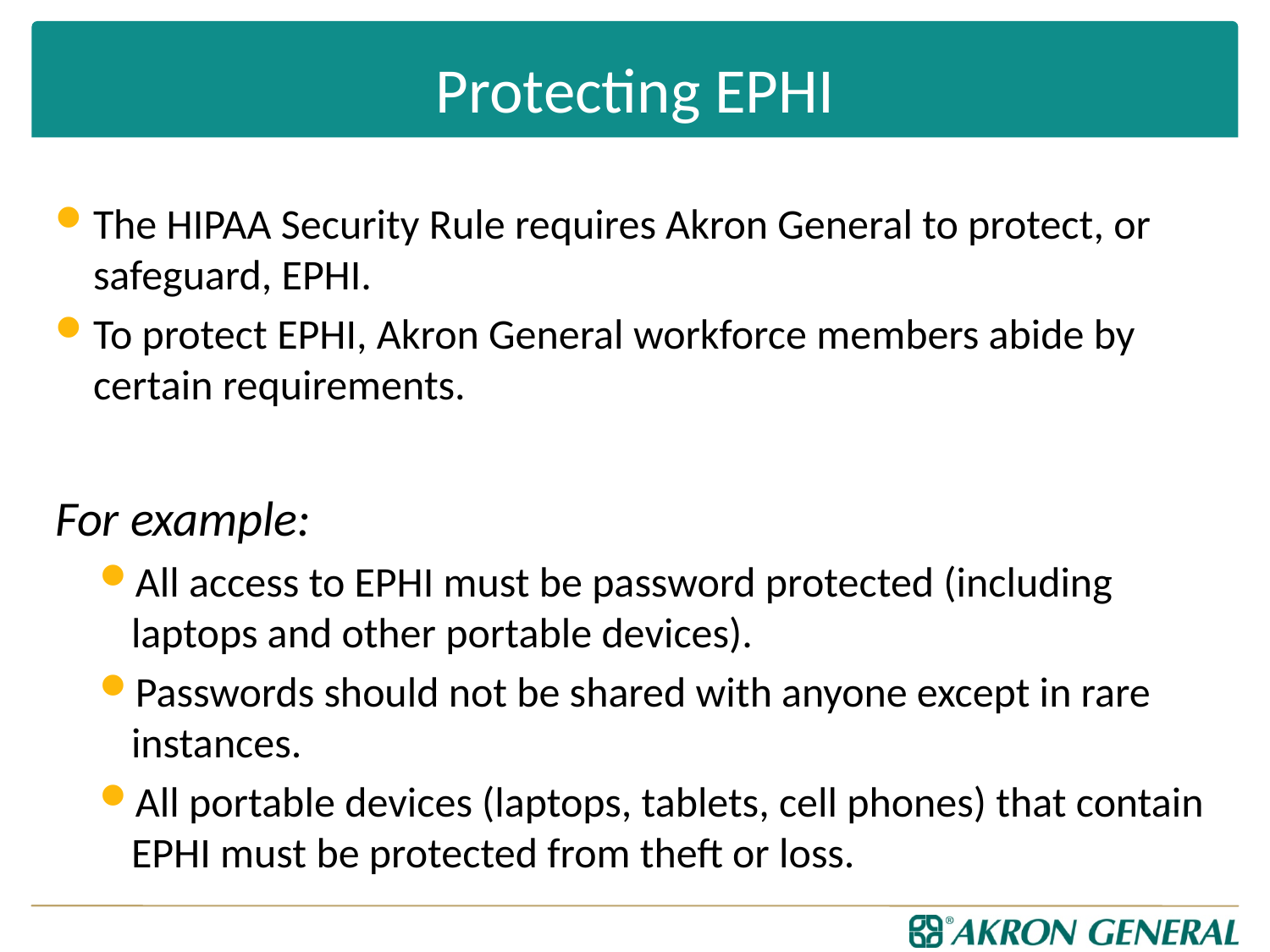

# Protecting EPHI
The HIPAA Security Rule requires Akron General to protect, or safeguard, EPHI.
To protect EPHI, Akron General workforce members abide by certain requirements.

For example:
All access to EPHI must be password protected (including laptops and other portable devices).
Passwords should not be shared with anyone except in rare instances.
All portable devices (laptops, tablets, cell phones) that contain EPHI must be protected from theft or loss.